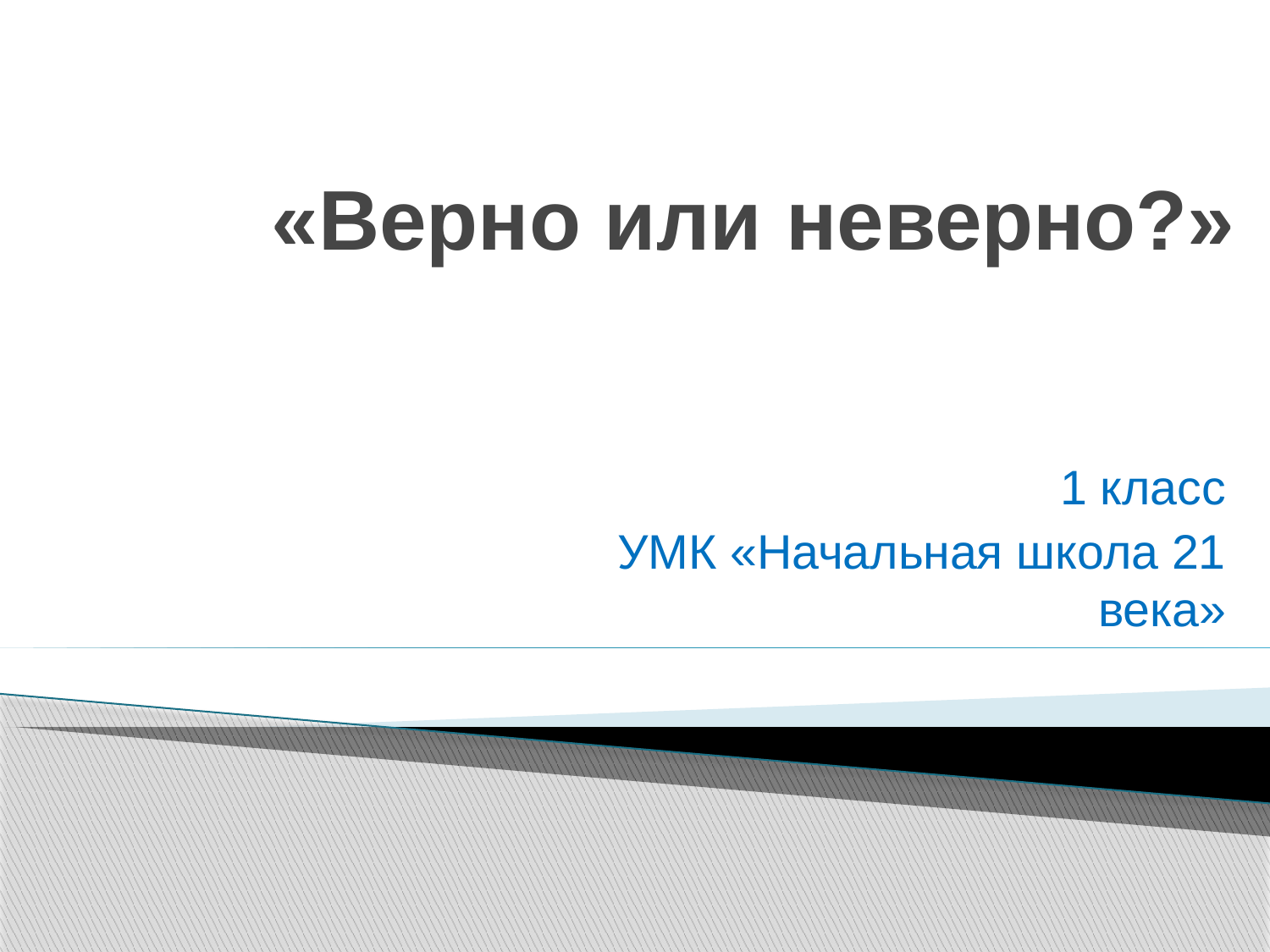

# «Верно или неверно?»

  1 класс
УМК «Начальная школа 21 века»